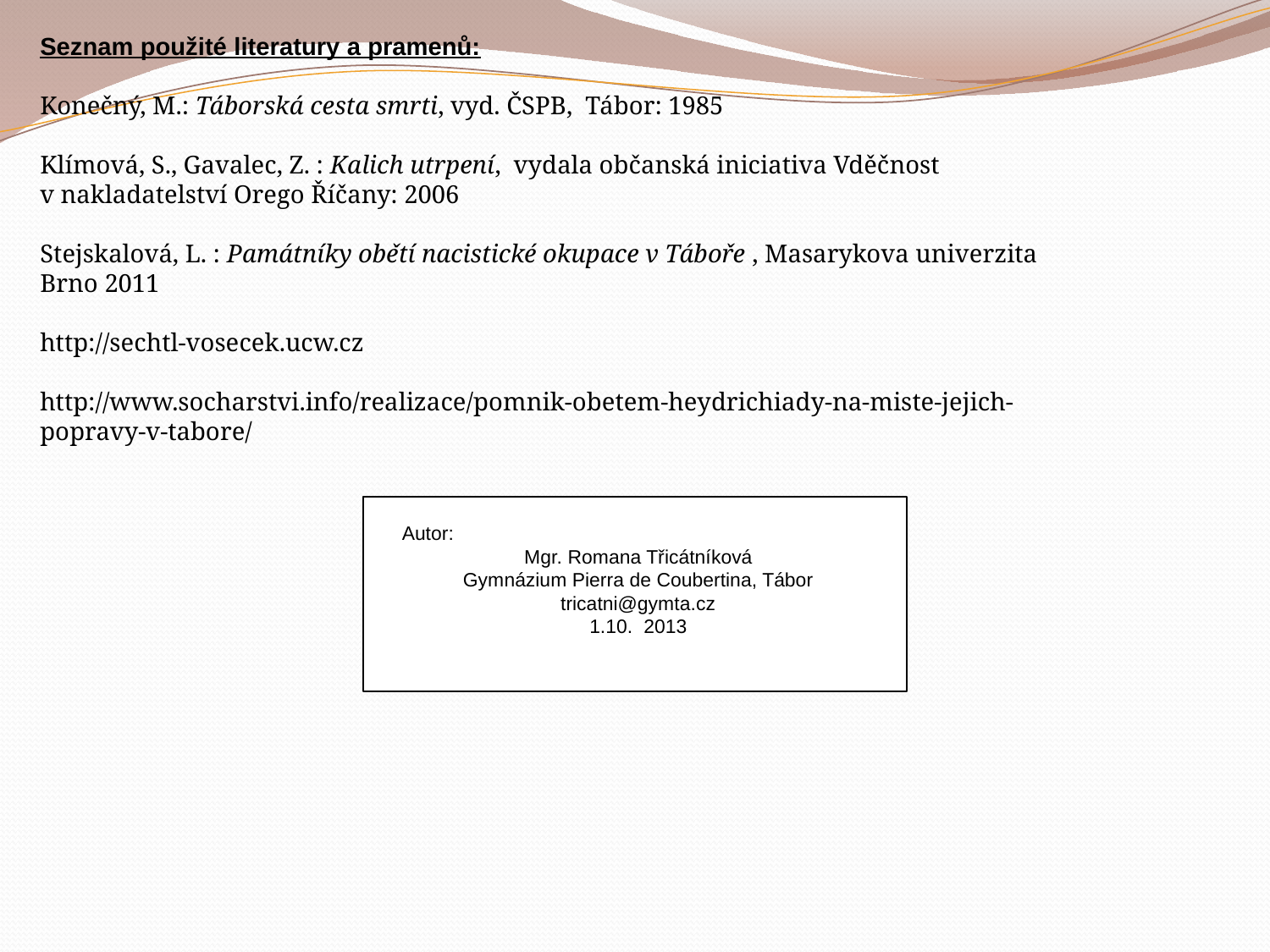

Seznam použité literatury a pramenů:

Konečný, M.: Táborská cesta smrti, vyd. ČSPB,  Tábor: 1985

Klímová, S., Gavalec, Z. : Kalich utrpení,  vydala občanská iniciativa Vděčnost
v nakladatelství Orego Říčany: 2006

Stejskalová, L. : Památníky obětí nacistické okupace v Táboře , Masarykova univerzita Brno 2011

http://sechtl-vosecek.ucw.cz

http://www.socharstvi.info/realizace/pomnik-obetem-heydrichiady-na-miste-jejich-popravy-v-tabore/

Autor:
Mgr. Romana Třicátníková
Gymnázium Pierra de Coubertina, Tábor
tricatni@gymta.cz
1.10.  2013